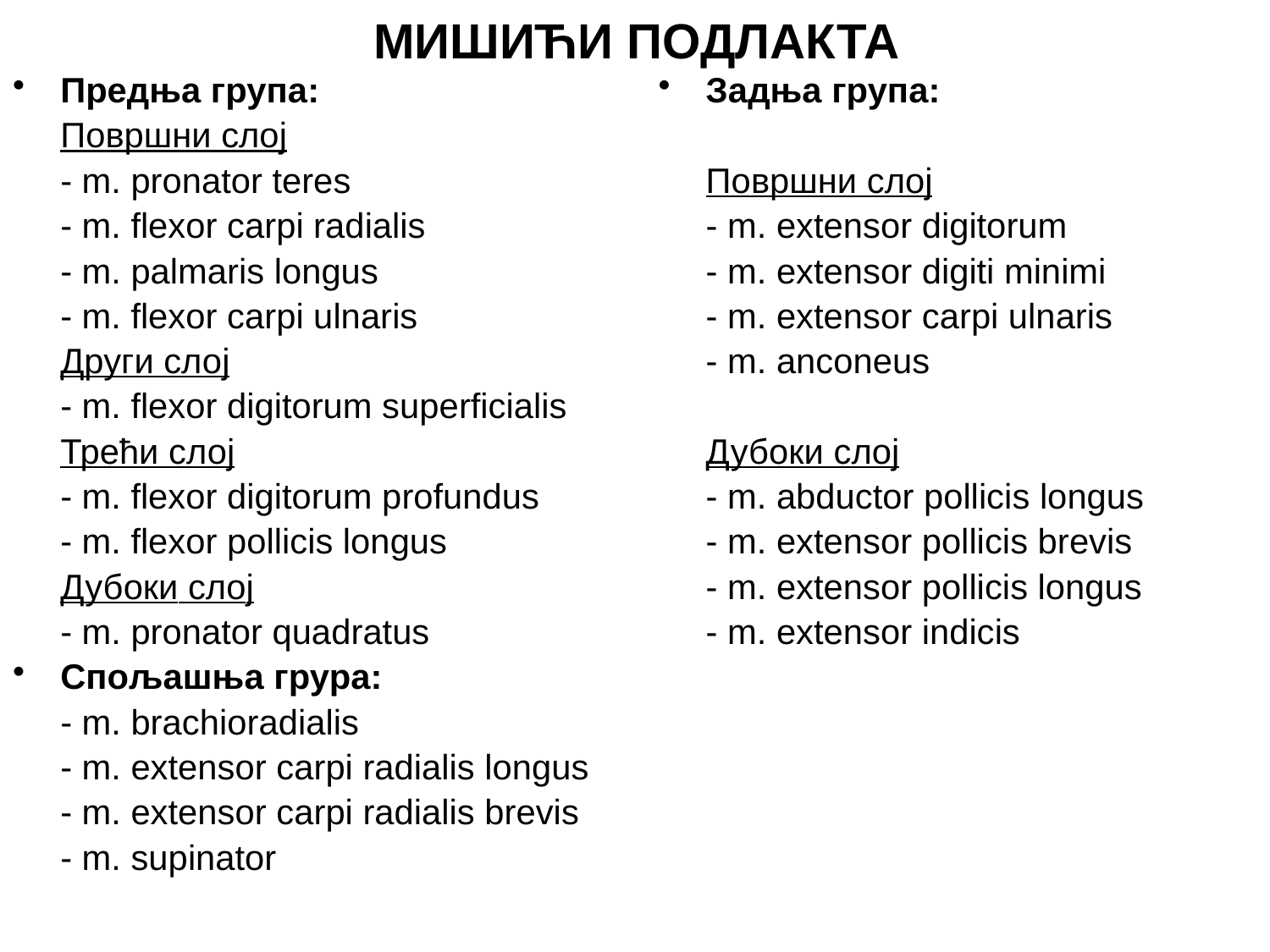

МИШИЋИ ПОДЛАКТА
Предња група:
	Површни слoј
	- m. pronator teres
	- m. flexor carpi radialis
	- m. palmaris longus
	- m. flexor carpi ulnaris
	Други слој
	- m. flexor digitorum superficialis
	Трећи слој
	- m. flexor digitorum profundus
	- m. flexor pollicis longus
	Дубоки слoј
	- m. pronator quadratus
Спољашњa груpa:
	- m. brachioradialis
	- m. extensor carpi radialis longus
	- m. extensor carpi radialis brevis
	- m. supinator

Задња група:

	Површни слoј
	- m. extensor digitorum
	- m. extensor digiti minimi
	- m. extensor carpi ulnaris
	- m. anconeus

	Дубоки слoј
	- m. abductor pollicis longus
	- m. extensor pollicis brevis
	- m. extensor pollicis longus
	- m. extensor indicis